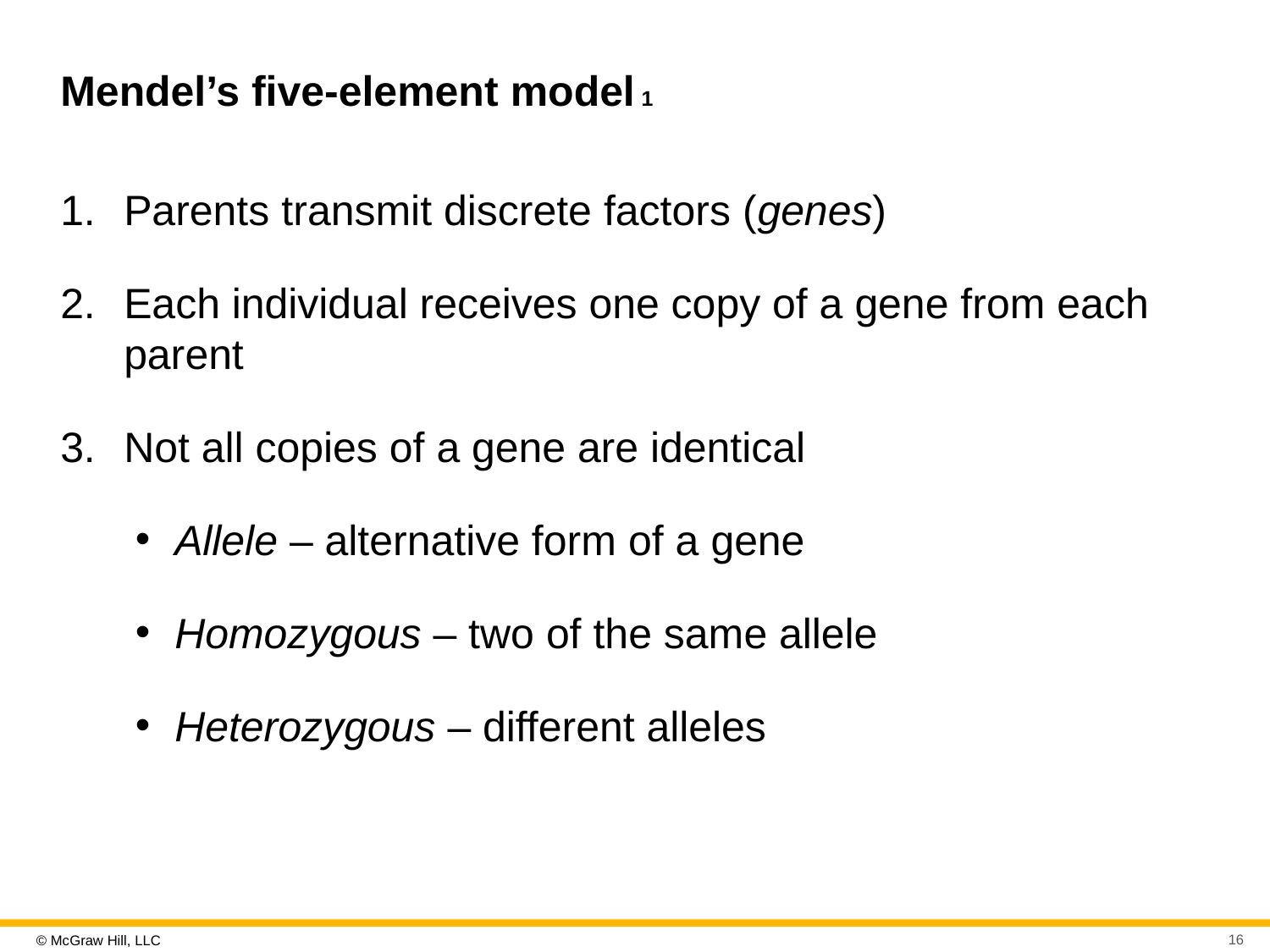

# Mendel’s five-element model 1
Parents transmit discrete factors (genes)
Each individual receives one copy of a gene from each parent
Not all copies of a gene are identical
Allele – alternative form of a gene
Homozygous – two of the same allele
Heterozygous – different alleles
16